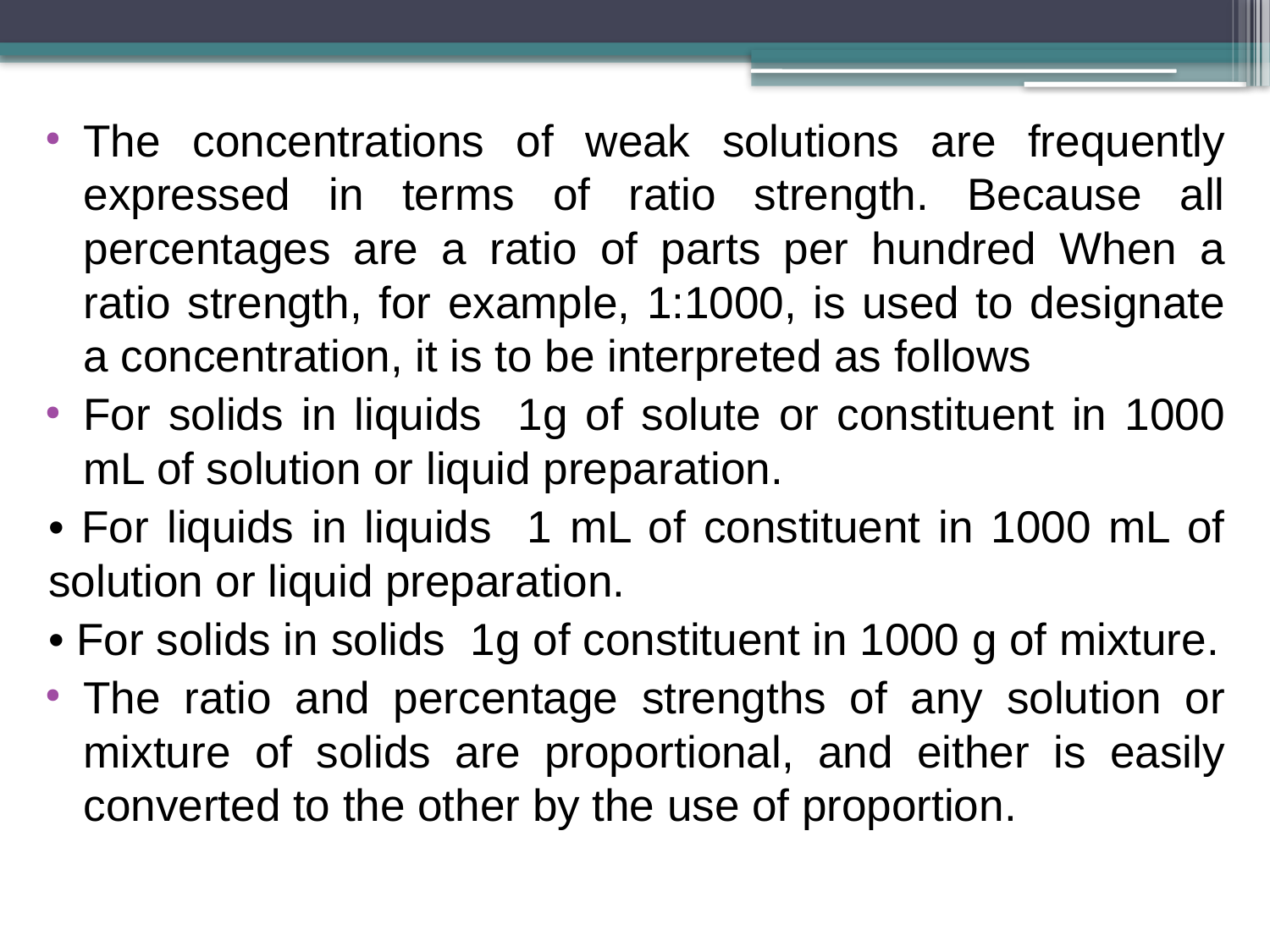

The concentrations of weak solutions are frequently expressed in terms of ratio strength. Because all percentages are a ratio of parts per hundred When a ratio strength, for example, 1:1000, is used to designate a concentration, it is to be interpreted as follows
For solids in liquids  1g of solute or constituent in 1000 mL of solution or liquid preparation.
• For liquids in liquids  1 mL of constituent in 1000 mL of solution or liquid preparation.
• For solids in solids  1g of constituent in 1000 g of mixture.
The ratio and percentage strengths of any solution or mixture of solids are proportional, and either is easily converted to the other by the use of proportion.